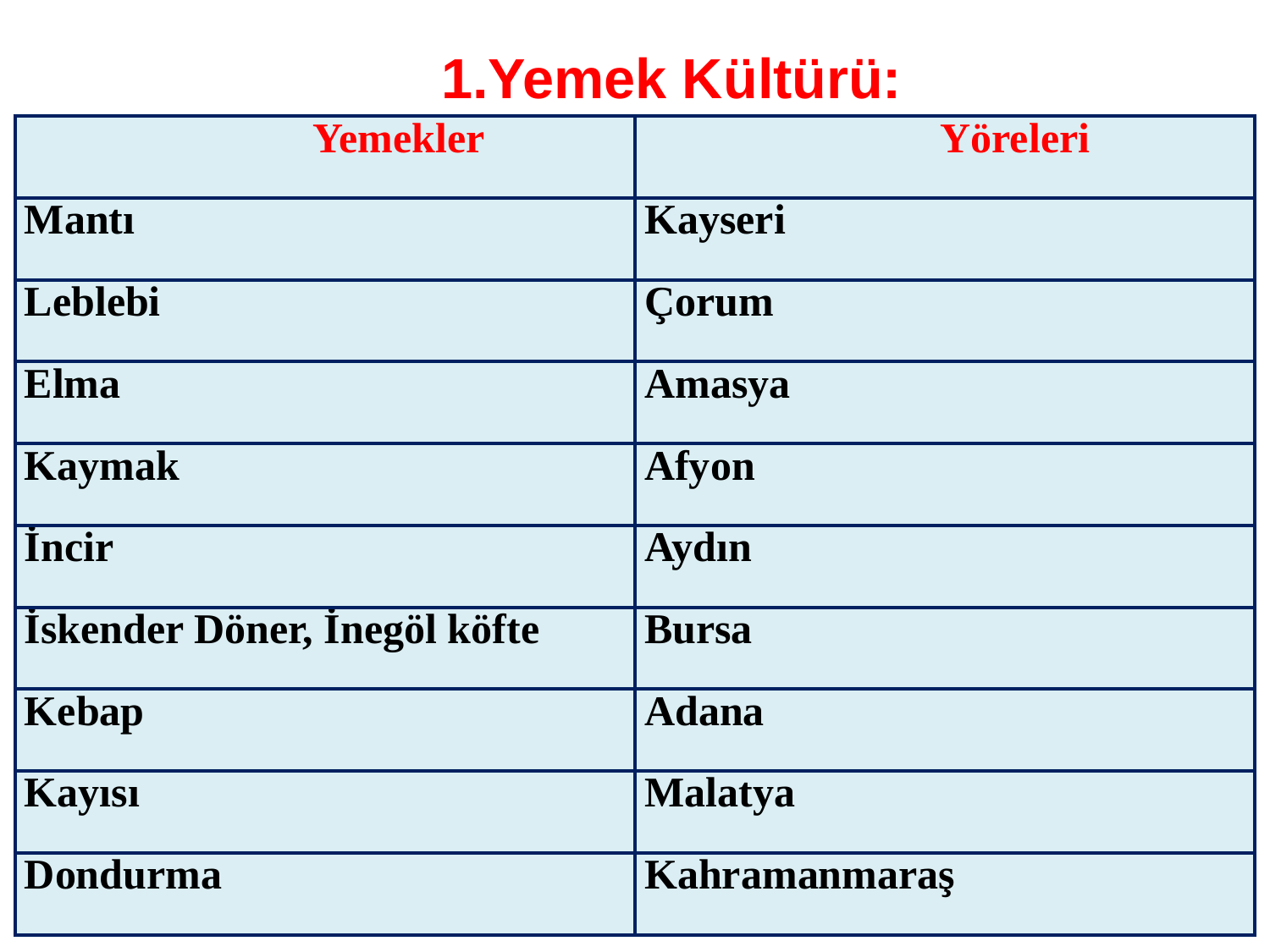

Yemek Kültürü:
| Yemekler | Yöreleri |
| --- | --- |
| Mantı | Kayseri |
| Leblebi | Çorum |
| Elma | Amasya |
| Kaymak | Afyon |
| İncir | Aydın |
| İskender Döner, İnegöl köfte | Bursa |
| Kebap | Adana |
| Kayısı | Malatya |
| Dondurma | Kahramanmaraş |